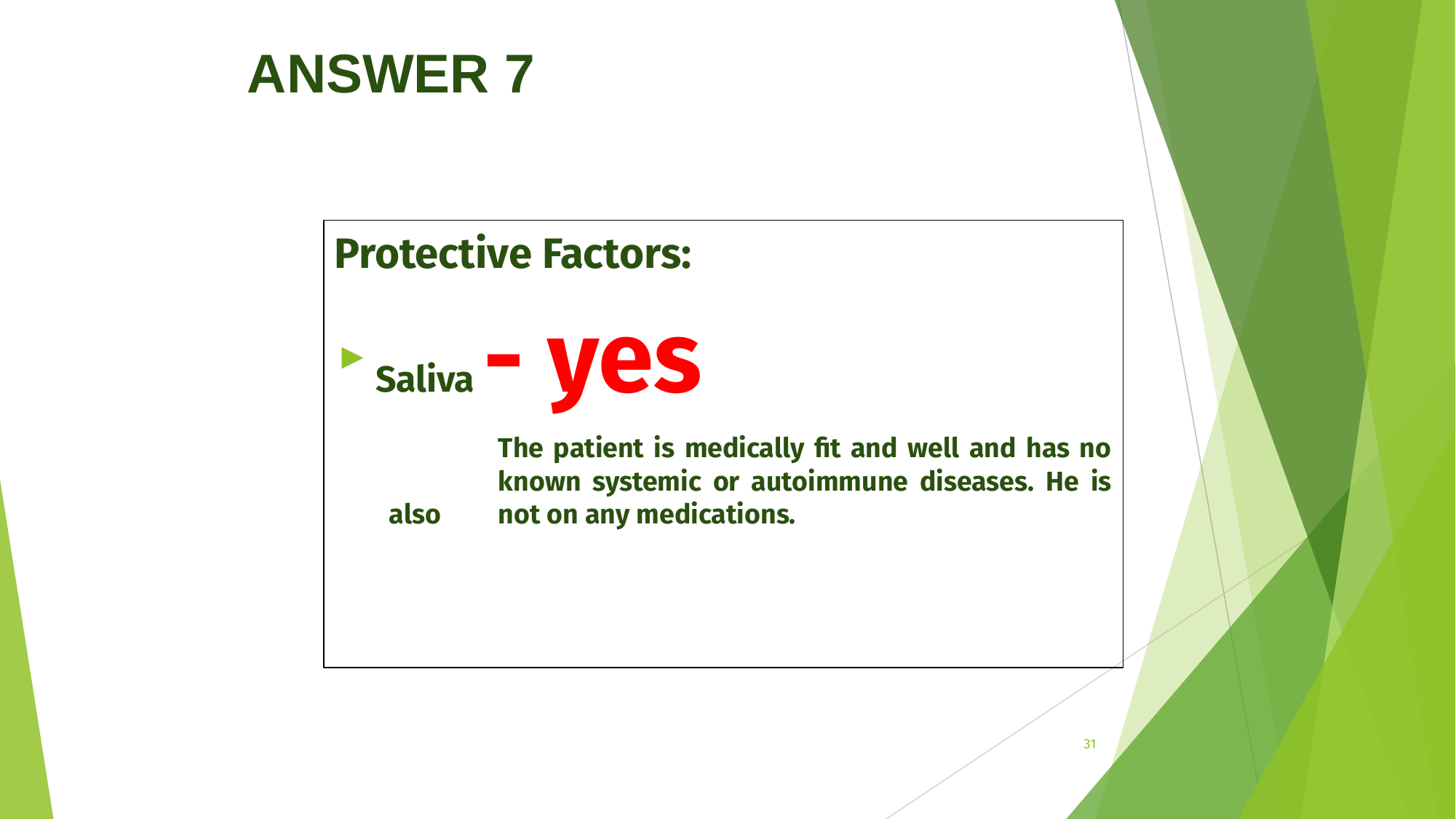

# ANSWER 7
Protective Factors:
Saliva - yes
	The patient is medically fit and well and has no 	known systemic or autoimmune diseases. He is also 	not on any medications.

31